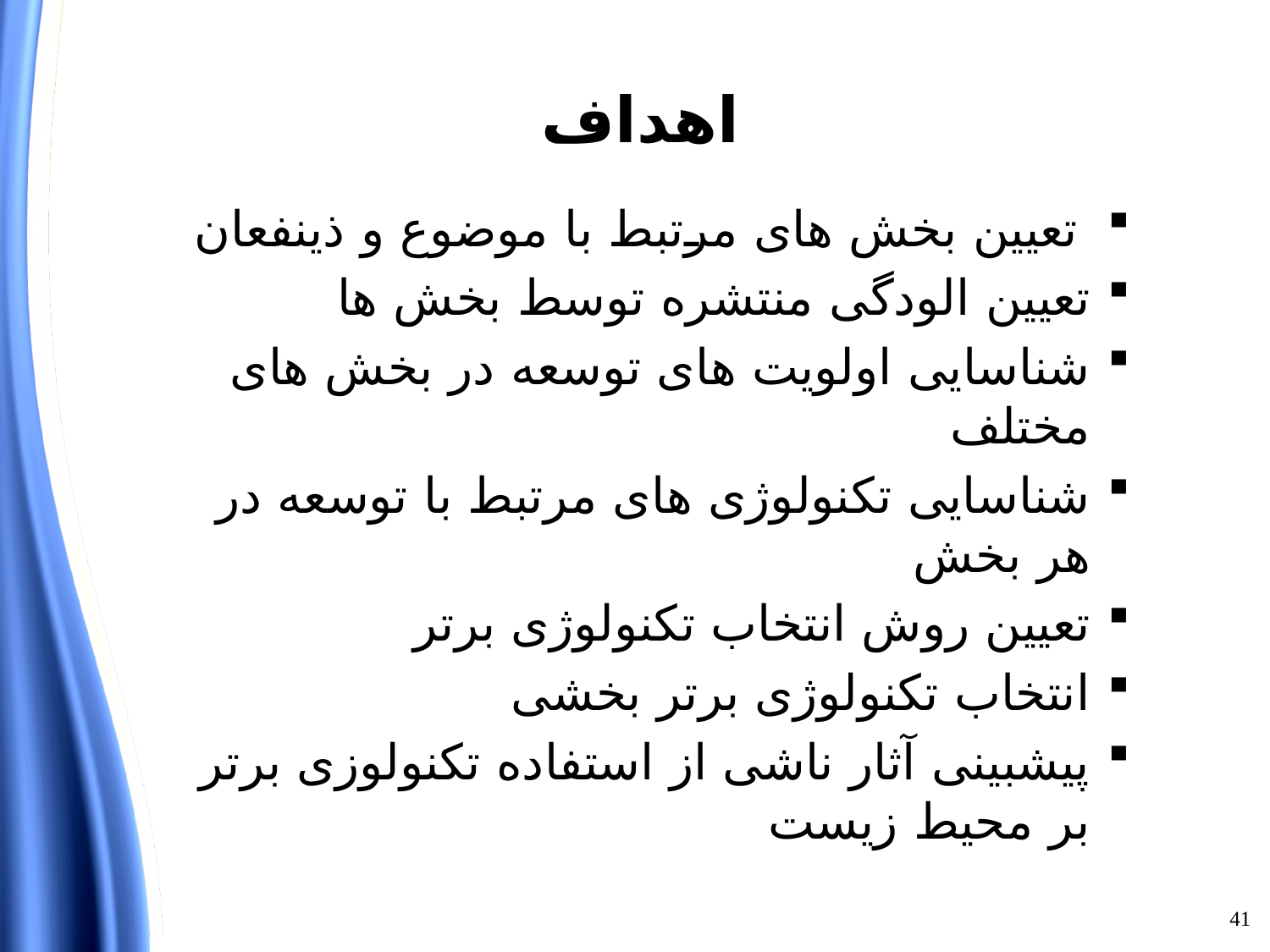

# اهداف

 تعیین بخش های مرتبط با موضوع و ذینفعان
تعیین الودگی منتشره توسط بخش ها
شناسایی اولویت های توسعه در بخش های مختلف
شناسایی تکنولوژی های مرتبط با توسعه در هر بخش
تعیین روش انتخاب تکنولوژی برتر
انتخاب تکنولوژی برتر بخشی
پیشبینی آثار ناشی از استفاده تکنولوزی برتر بر محیط زیست

41